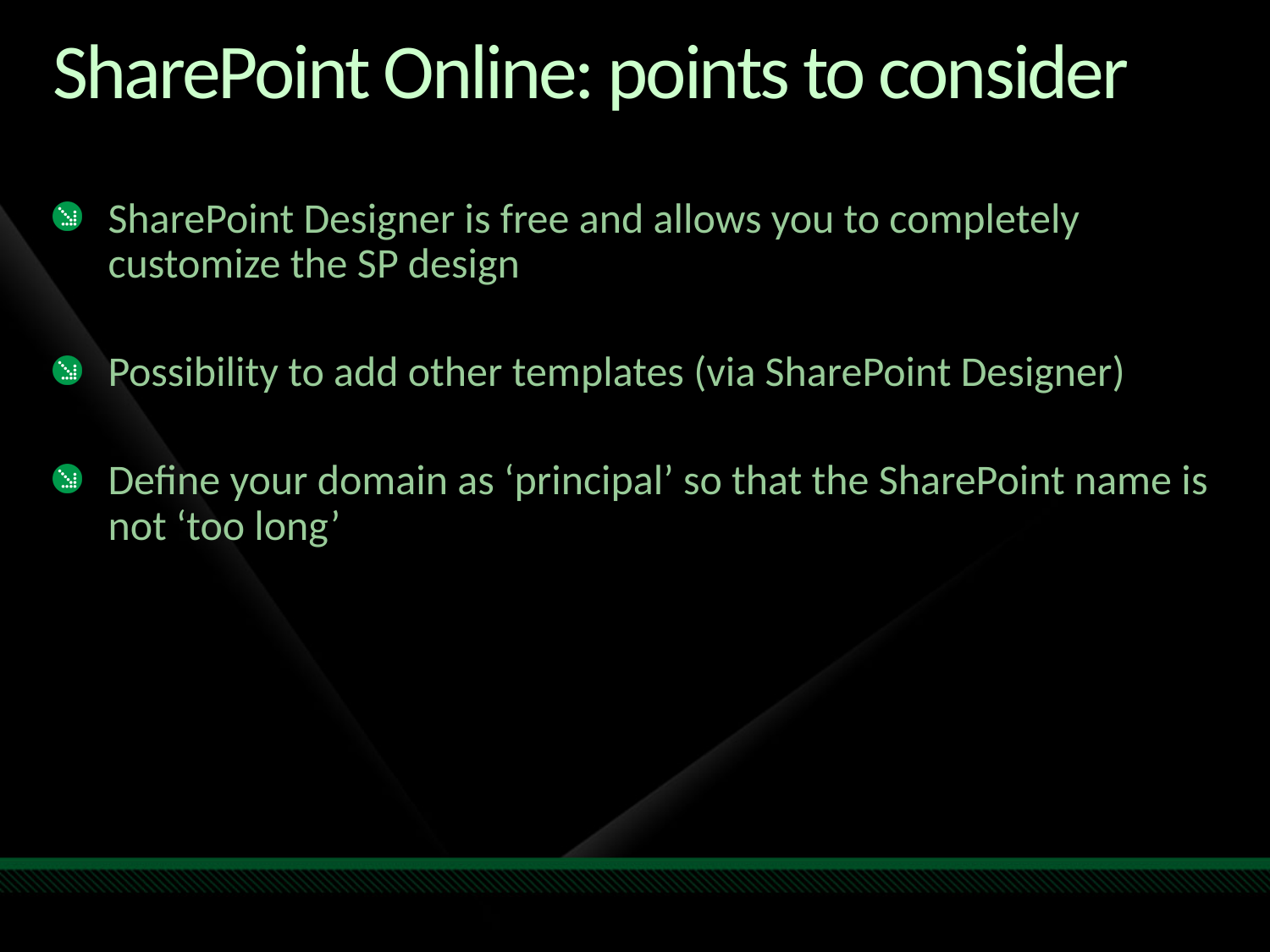

# SharePoint Online: points to consider
SharePoint Designer is free and allows you to completely customize the SP design

Possibility to add other templates (via SharePoint Designer)

Define your domain as ‘principal’ so that the SharePoint name is not ‘too long’